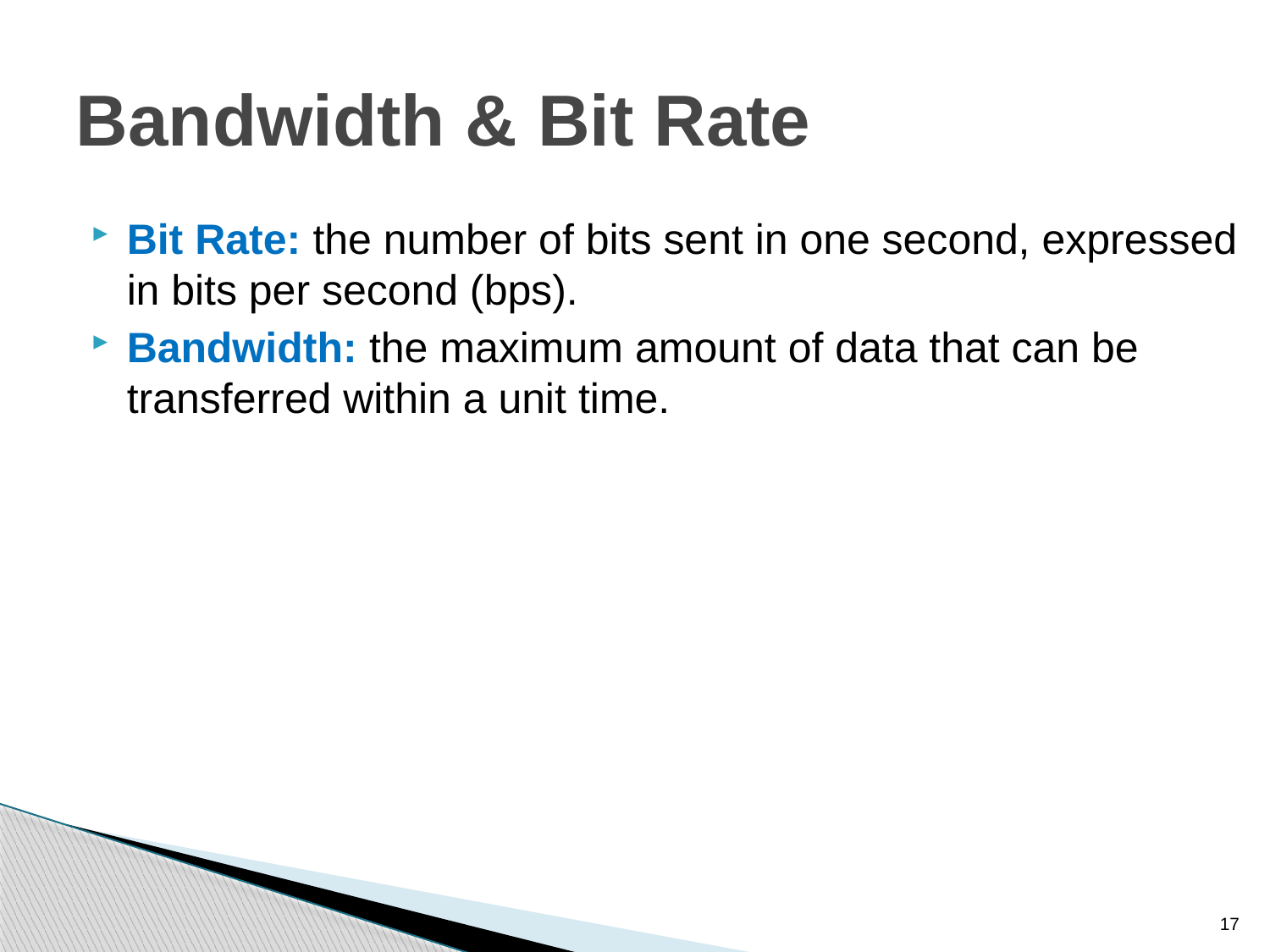

# Bandwidth & Bit Rate
Bit Rate: the number of bits sent in one second, expressed in bits per second (bps).
Bandwidth: the maximum amount of data that can be transferred within a unit time.

17